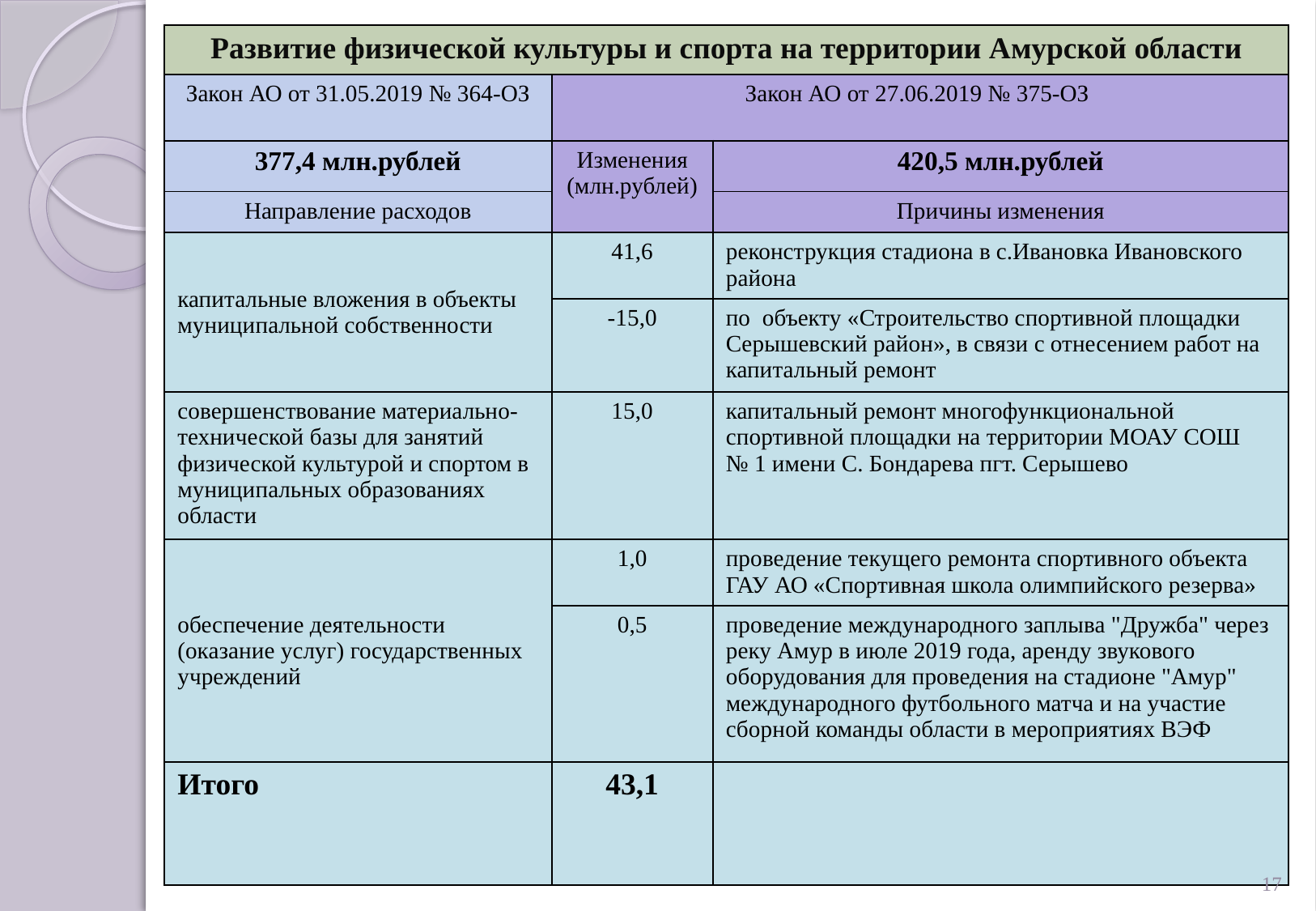

| Развитие физической культуры и спорта на территории Амурской области |  |  |
| --- | --- | --- |
| Закон АО от 31.05.2019 № 364-ОЗ | Закон АО от 27.06.2019 № 375-ОЗ |  |
| 377,4 млн.рублей | Изменения (млн.рублей) | 420,5 млн.рублей |
| Направление расходов |  | Причины изменения |
| капитальные вложения в объекты муниципальной собственности | 41,6 | реконструкция стадиона в с.Ивановка Ивановского района |
|  | -15,0 | по объекту «Строительство спортивной площадки Серышевский район», в связи с отнесением работ на капитальный ремонт |
| совершенствование материально-технической базы для занятий физической культурой и спортом в муниципальных образованиях области | 15,0 | капитальный ремонт многофункциональной спортивной площадки на территории МОАУ СОШ № 1 имени С. Бондарева пгт. Серышево |
| обеспечение деятельности (оказание услуг) государственных учреждений | 1,0 | проведение текущего ремонта спортивного объекта ГАУ АО «Спортивная школа олимпийского резерва» |
|  | 0,5 | проведение международного заплыва "Дружба" через реку Амур в июле 2019 года, аренду звукового оборудования для проведения на стадионе "Амур" международного футбольного матча и на участие сборной команды области в мероприятиях ВЭФ |
| Итого | 43,1 |  |
17